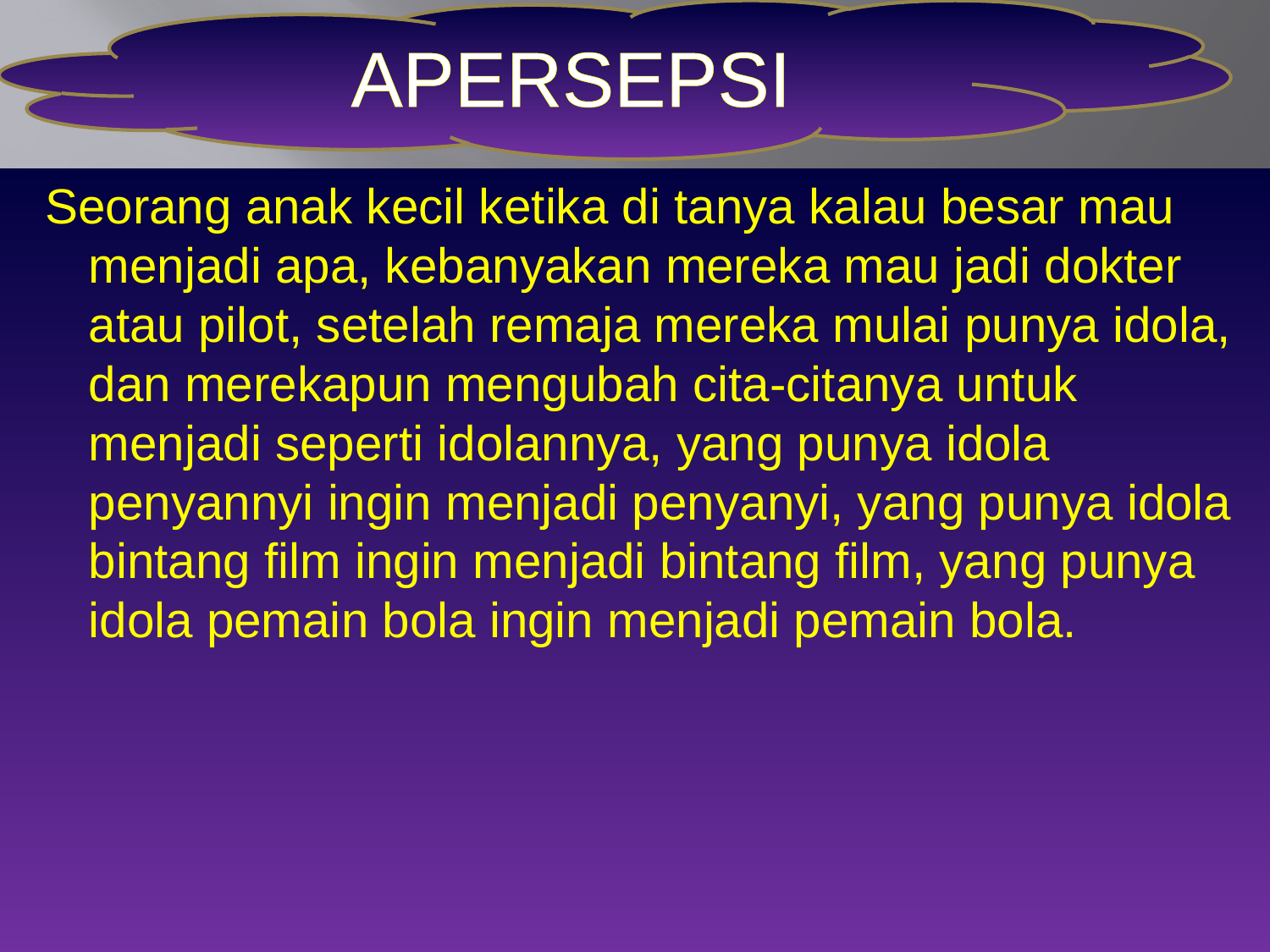

APERSEPSI
# .
 Seorang anak kecil ketika di tanya kalau besar mau menjadi apa, kebanyakan mereka mau jadi dokter atau pilot, setelah remaja mereka mulai punya idola, dan merekapun mengubah cita-citanya untuk menjadi seperti idolannya, yang punya idola penyannyi ingin menjadi penyanyi, yang punya idola bintang film ingin menjadi bintang film, yang punya idola pemain bola ingin menjadi pemain bola.